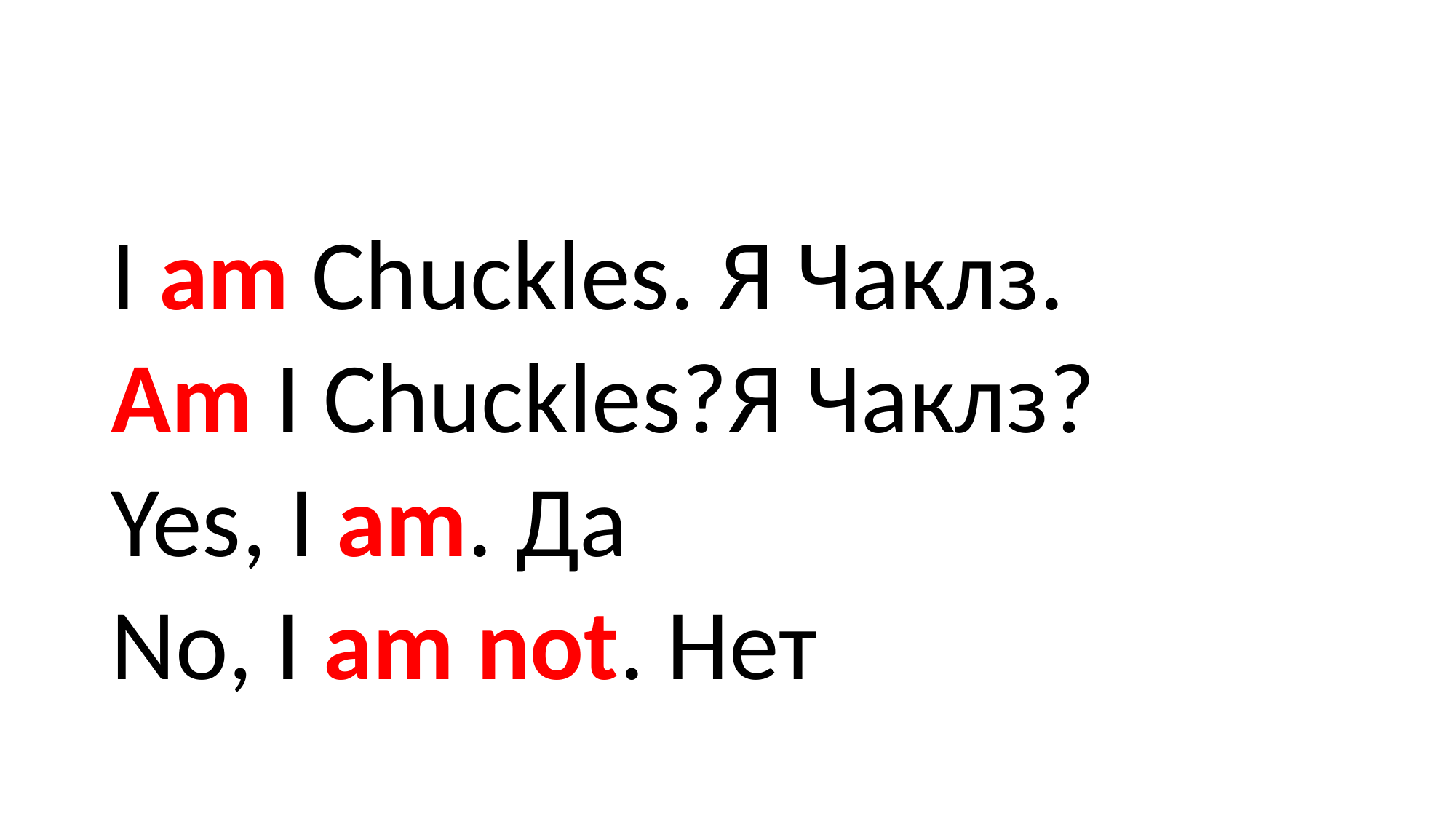

#
I am Chuckles. Я Чаклз.
Am I Chuckles?Я Чаклз?
Yes, I am. Да
No, I am not. Нет